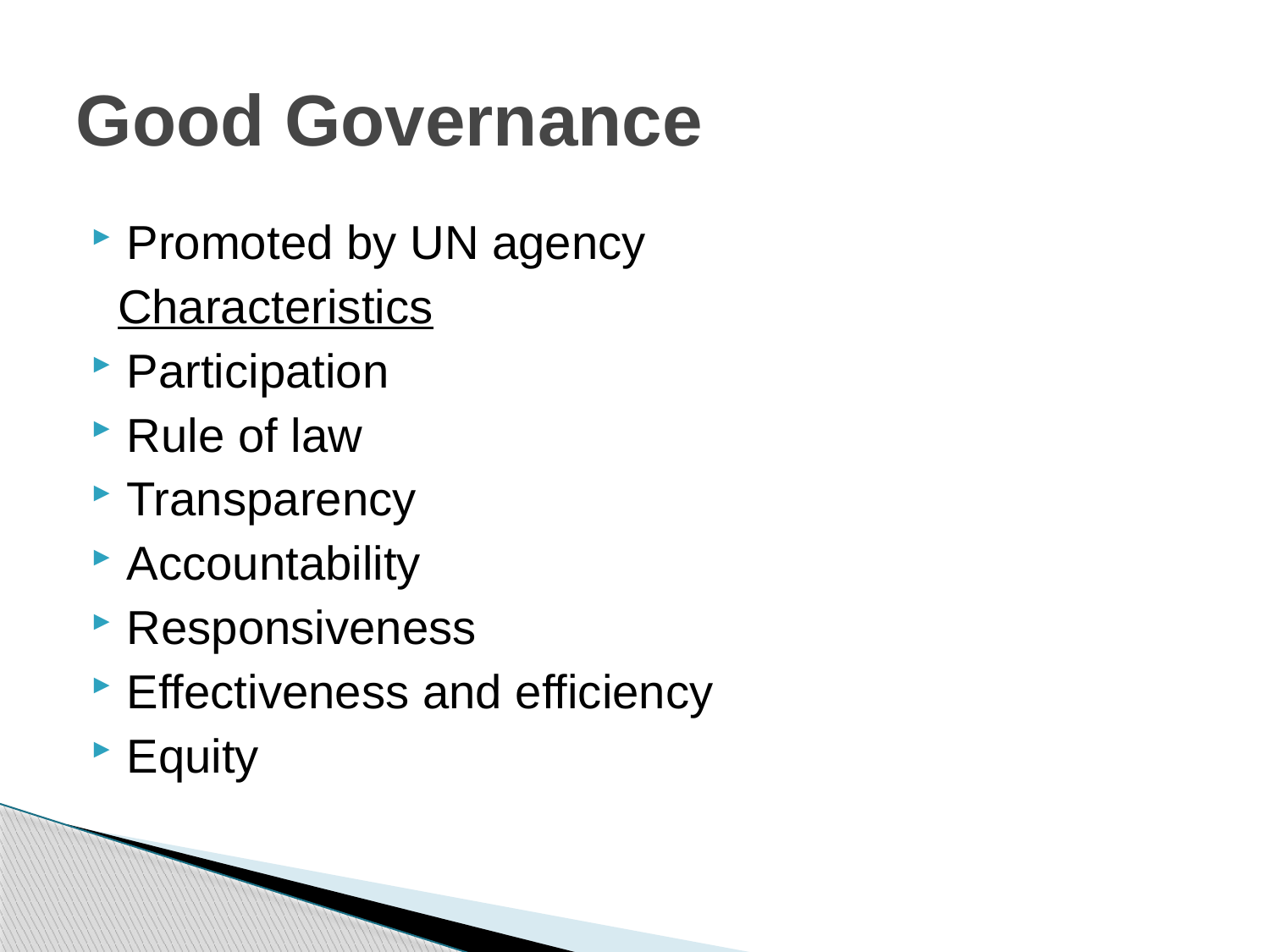

# Good Governance
Promoted by UN agency
  Characteristics
Participation
Rule of law
Transparency
Accountability
Responsiveness
Effectiveness and efficiency
Equity